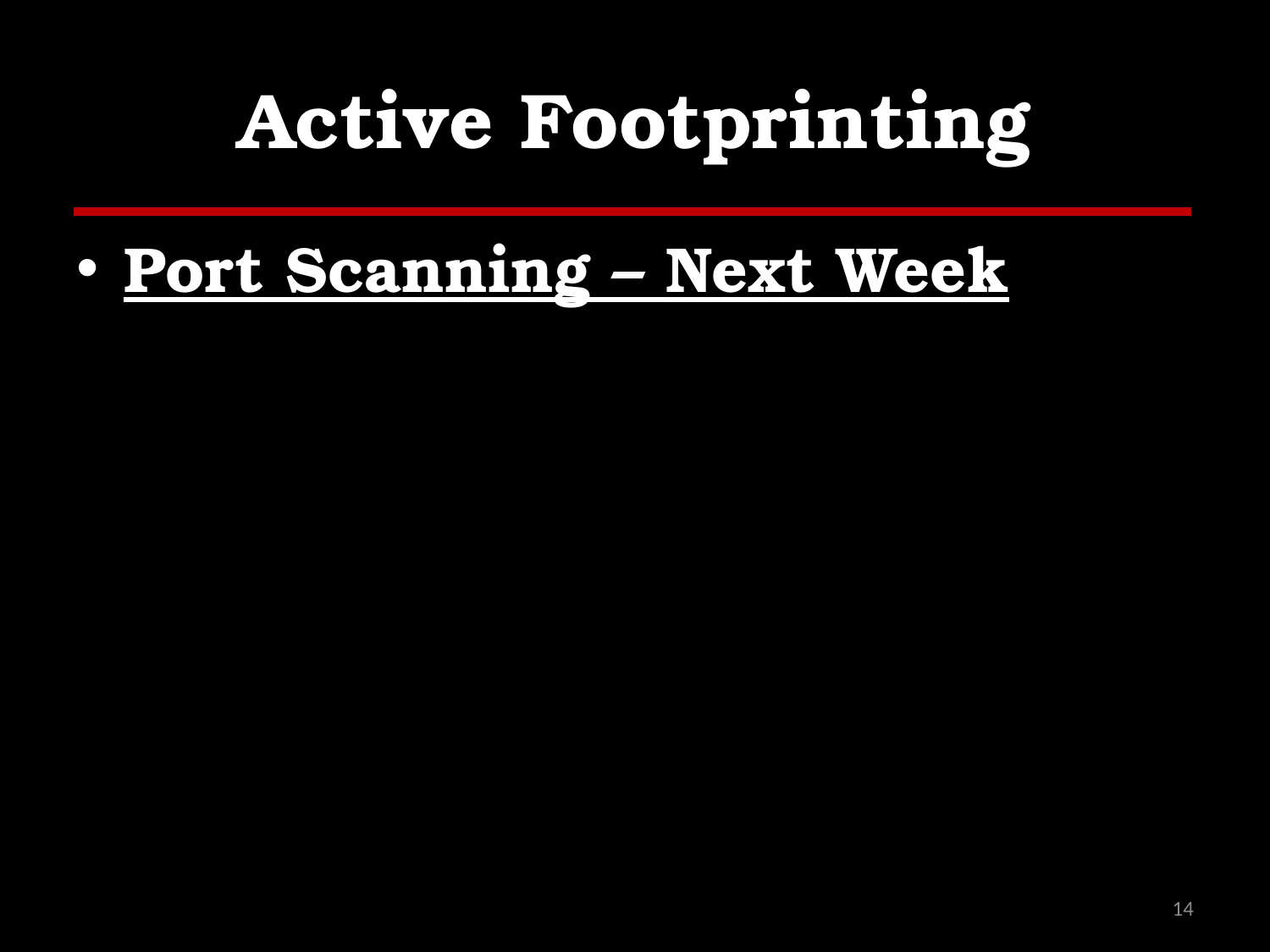

# Active Footprinting
Port Scanning – Next Week
14